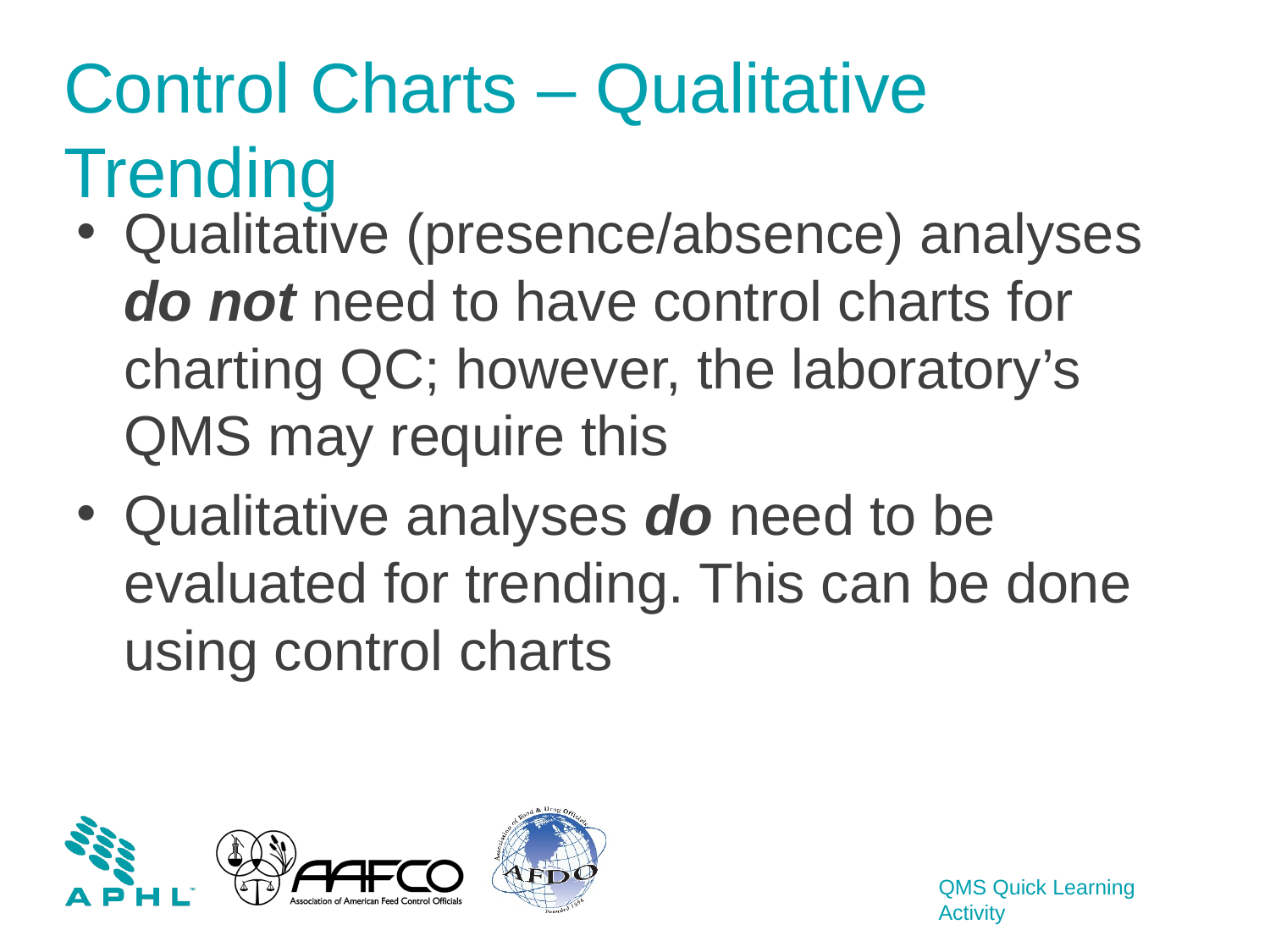

# Control Charts – Qualitative Trending
Qualitative (presence/absence) analyses do not need to have control charts for charting QC; however, the laboratory’s QMS may require this
Qualitative analyses do need to be evaluated for trending. This can be done using control charts